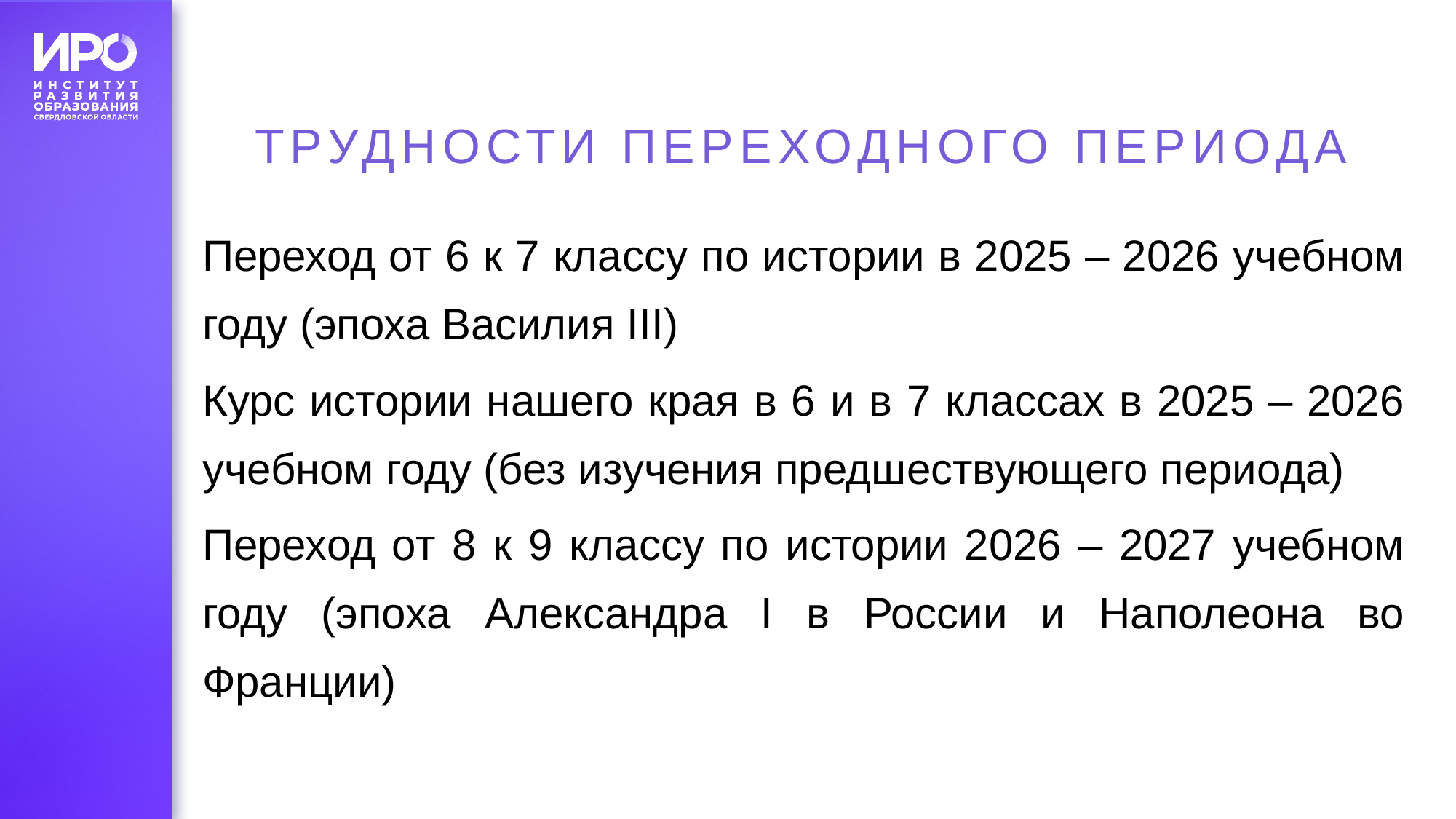

ТРУДНОСТИ ПЕРЕХОДНОГО ПЕРИОДА
Переход от 6 к 7 классу по истории в 2025 – 2026 учебном году (эпоха Василия III)
Курс истории нашего края в 6 и в 7 классах в 2025 – 2026 учебном году (без изучения предшествующего периода)
Переход от 8 к 9 классу по истории 2026 – 2027 учебном году (эпоха Александра I в России и Наполеона во Франции)